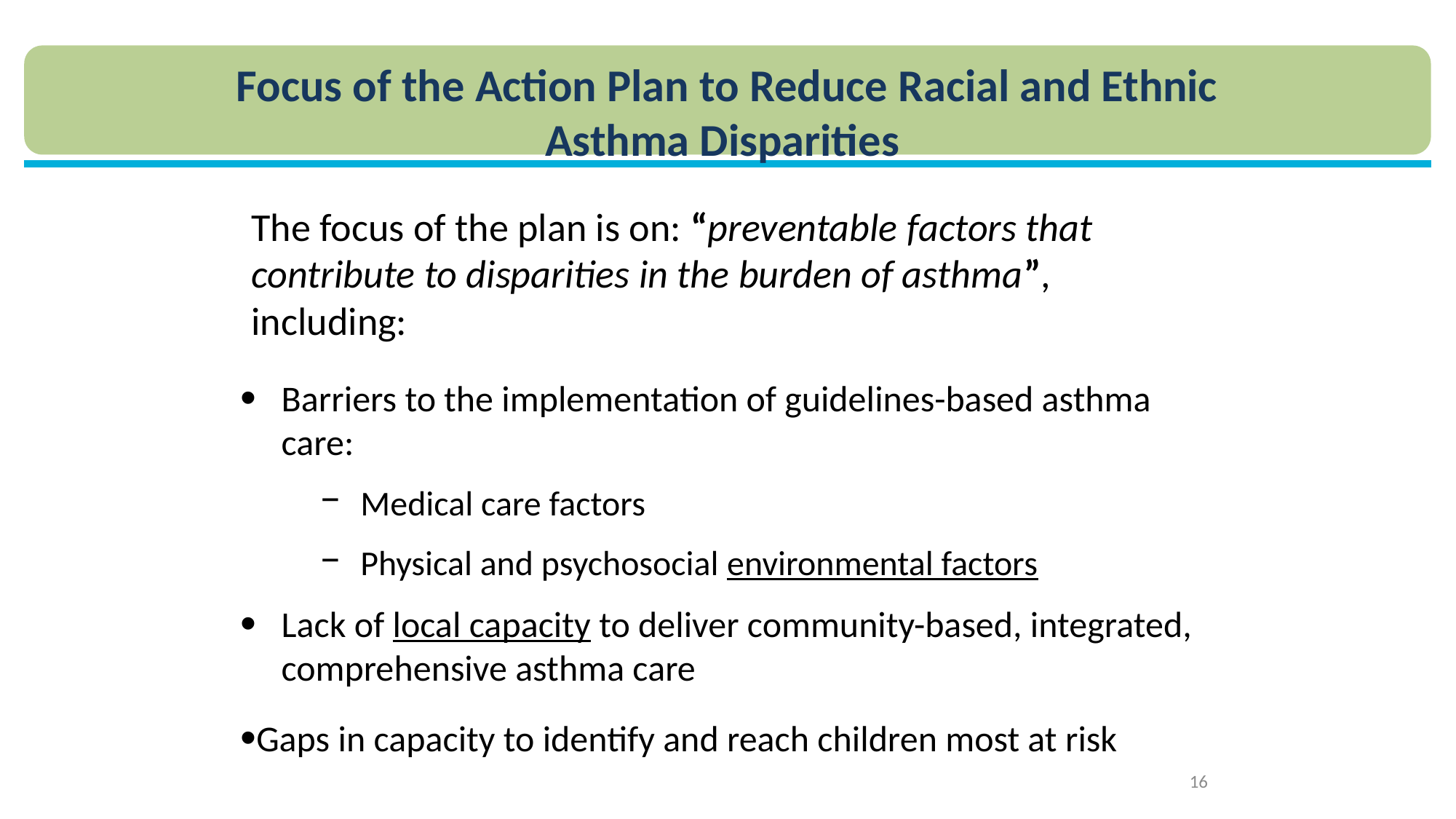

Focus of the Action Plan to Reduce Racial and Ethnic Asthma Disparities

	The focus of the plan is on: “preventable factors that contribute to disparities in the burden of asthma”, including:

Barriers to the implementation of guidelines-based asthma care:
Medical care factors
Physical and psychosocial environmental factors
Lack of local capacity to deliver community-based, integrated, comprehensive asthma care
Gaps in capacity to identify and reach children most at risk

16